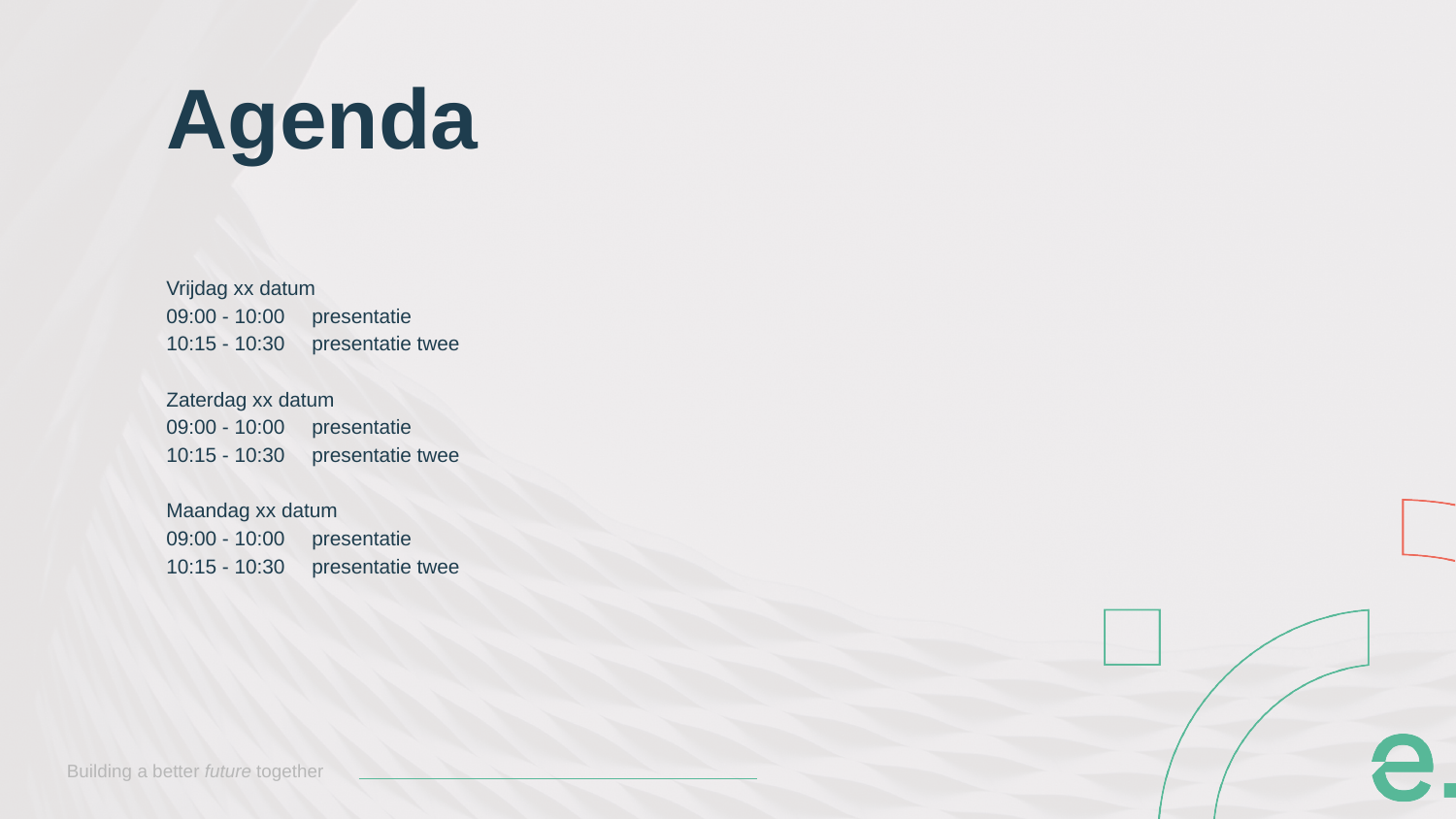

# Agenda
Vrijdag xx datum
09:00 - 10:00	presentatie
10:15 - 10:30	presentatie twee
Zaterdag xx datum
09:00 - 10:00	presentatie
10:15 - 10:30	presentatie twee
Maandag xx datum
09:00 - 10:00	presentatie
10:15 - 10:30	presentatie twee